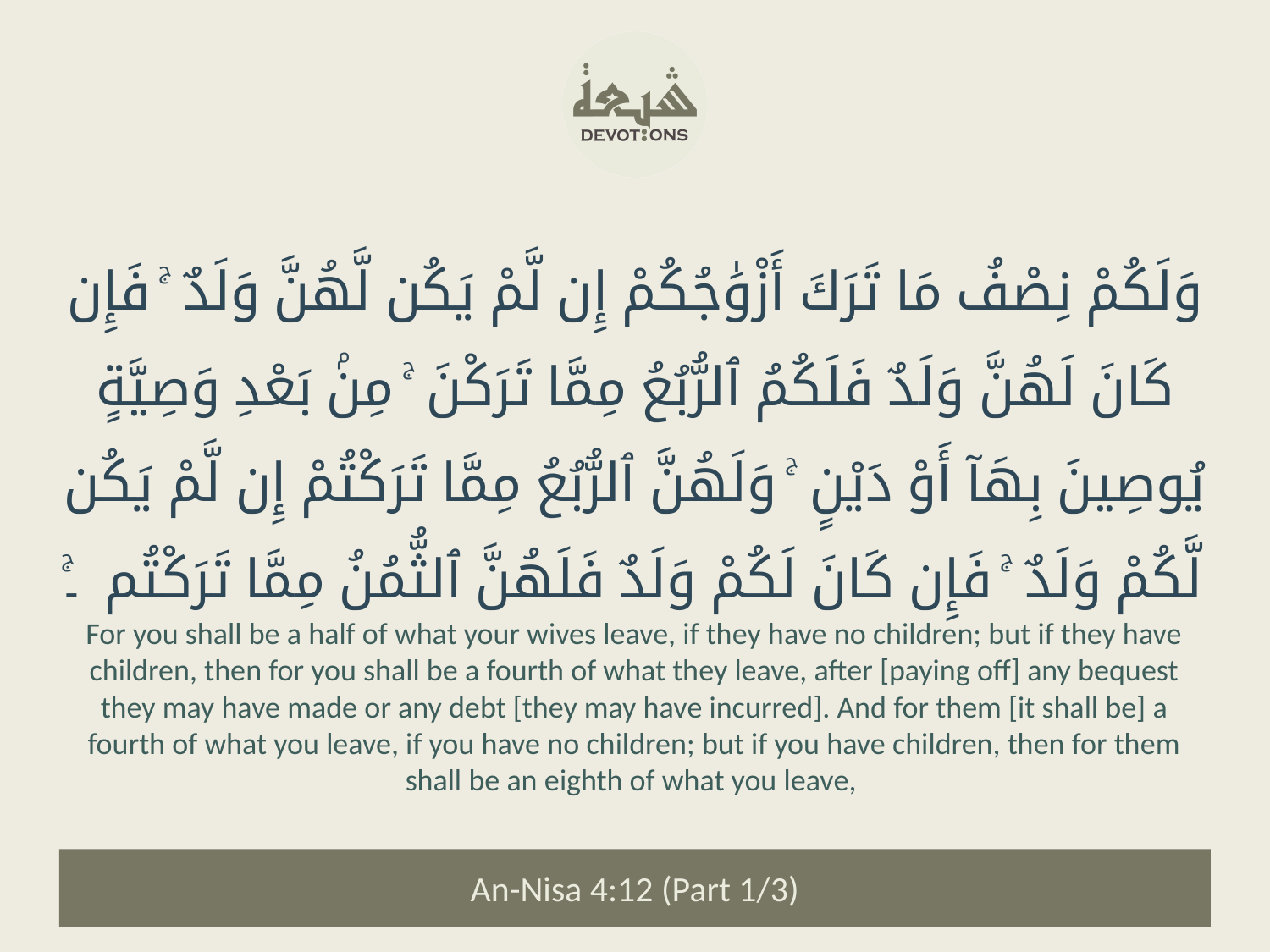

وَلَكُمْ نِصْفُ مَا تَرَكَ أَزْوَٰجُكُمْ إِن لَّمْ يَكُن لَّهُنَّ وَلَدٌ ۚ فَإِن كَانَ لَهُنَّ وَلَدٌ فَلَكُمُ ٱلرُّبُعُ مِمَّا تَرَكْنَ ۚ مِنۢ بَعْدِ وَصِيَّةٍ يُوصِينَ بِهَآ أَوْ دَيْنٍ ۚ وَلَهُنَّ ٱلرُّبُعُ مِمَّا تَرَكْتُمْ إِن لَّمْ يَكُن لَّكُمْ وَلَدٌ ۚ فَإِن كَانَ لَكُمْ وَلَدٌ فَلَهُنَّ ٱلثُّمُنُ مِمَّا تَرَكْتُم  ۔ۚ
For you shall be a half of what your wives leave, if they have no children; but if they have children, then for you shall be a fourth of what they leave, after [paying off] any bequest they may have made or any debt [they may have incurred]. And for them [it shall be] a fourth of what you leave, if you have no children; but if you have children, then for them shall be an eighth of what you leave,
An-Nisa 4:12 (Part 1/3)